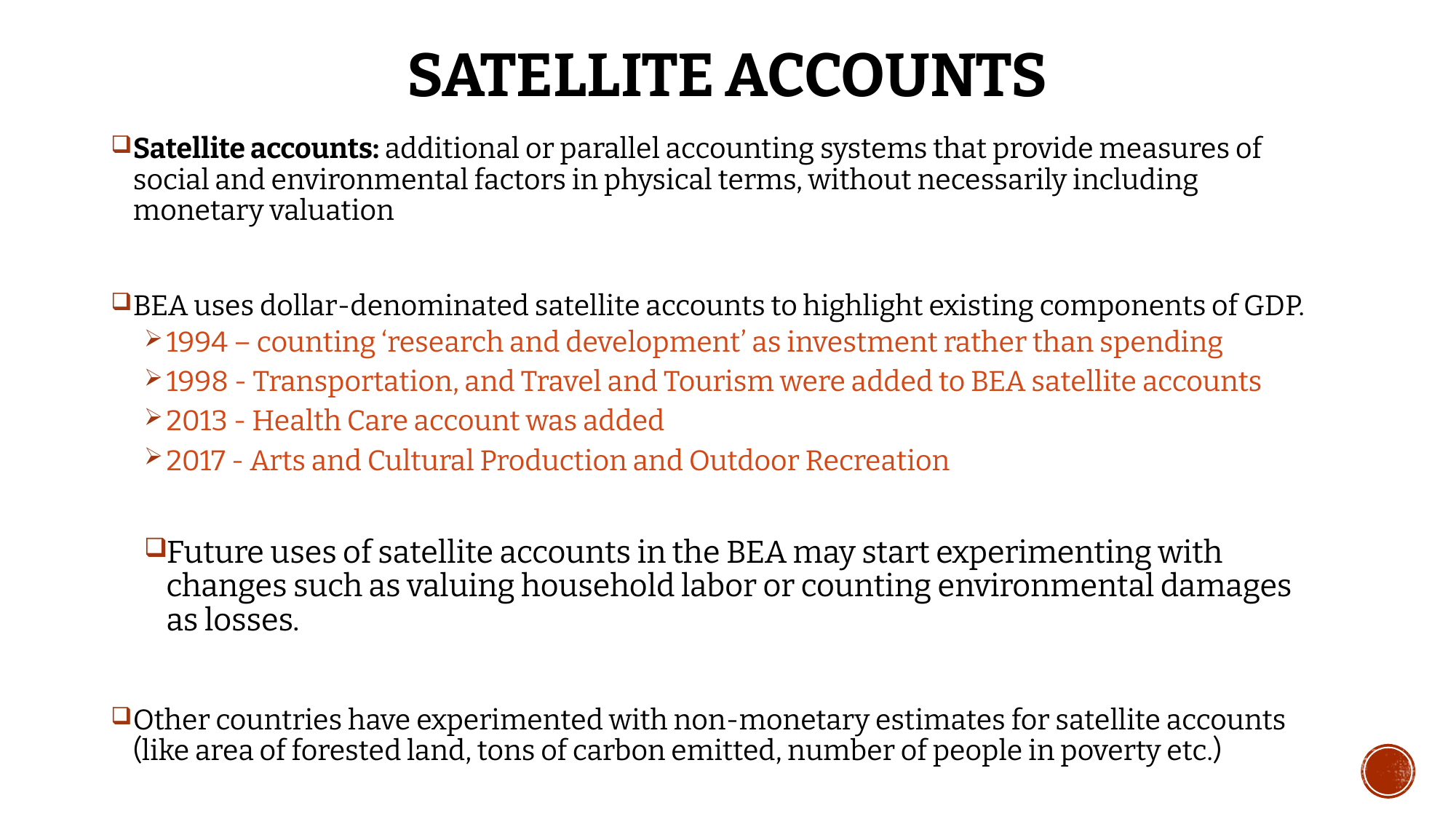

# Satellite accounts
Satellite accounts: additional or parallel accounting systems that provide measures of social and environmental factors in physical terms, without necessarily including monetary valuation

BEA uses dollar-denominated satellite accounts to highlight existing components of GDP.
1994 – counting ‘research and development’ as investment rather than spending
1998 - Transportation, and Travel and Tourism were added to BEA satellite accounts
2013 - Health Care account was added
2017 - Arts and Cultural Production and Outdoor Recreation

Future uses of satellite accounts in the BEA may start experimenting with changes such as valuing household labor or counting environmental damages as losses.

Other countries have experimented with non-monetary estimates for satellite accounts (like area of forested land, tons of carbon emitted, number of people in poverty etc.)